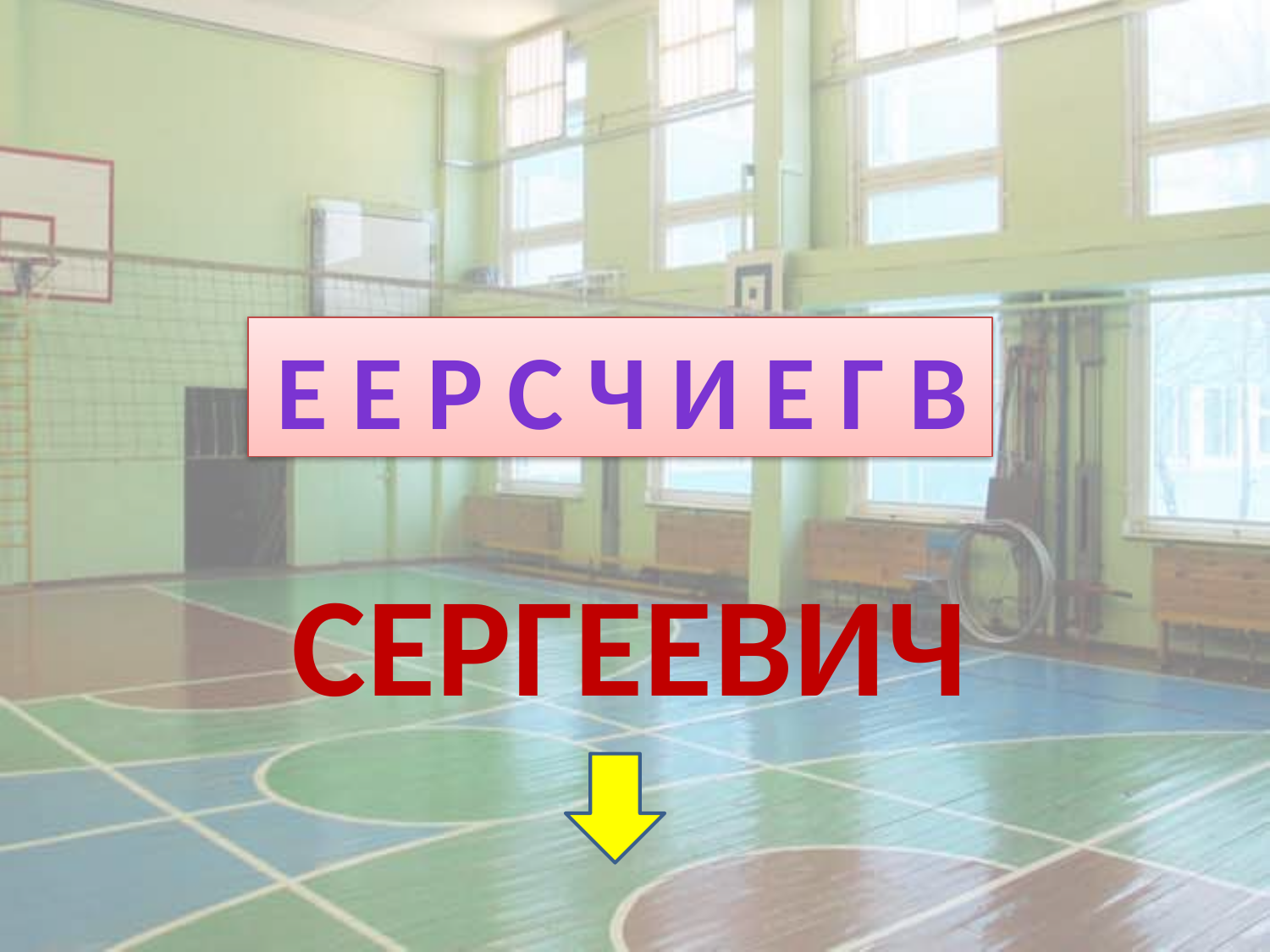

Е Е Р С Ч И Е Г В
# СЕРГЕЕВИЧ